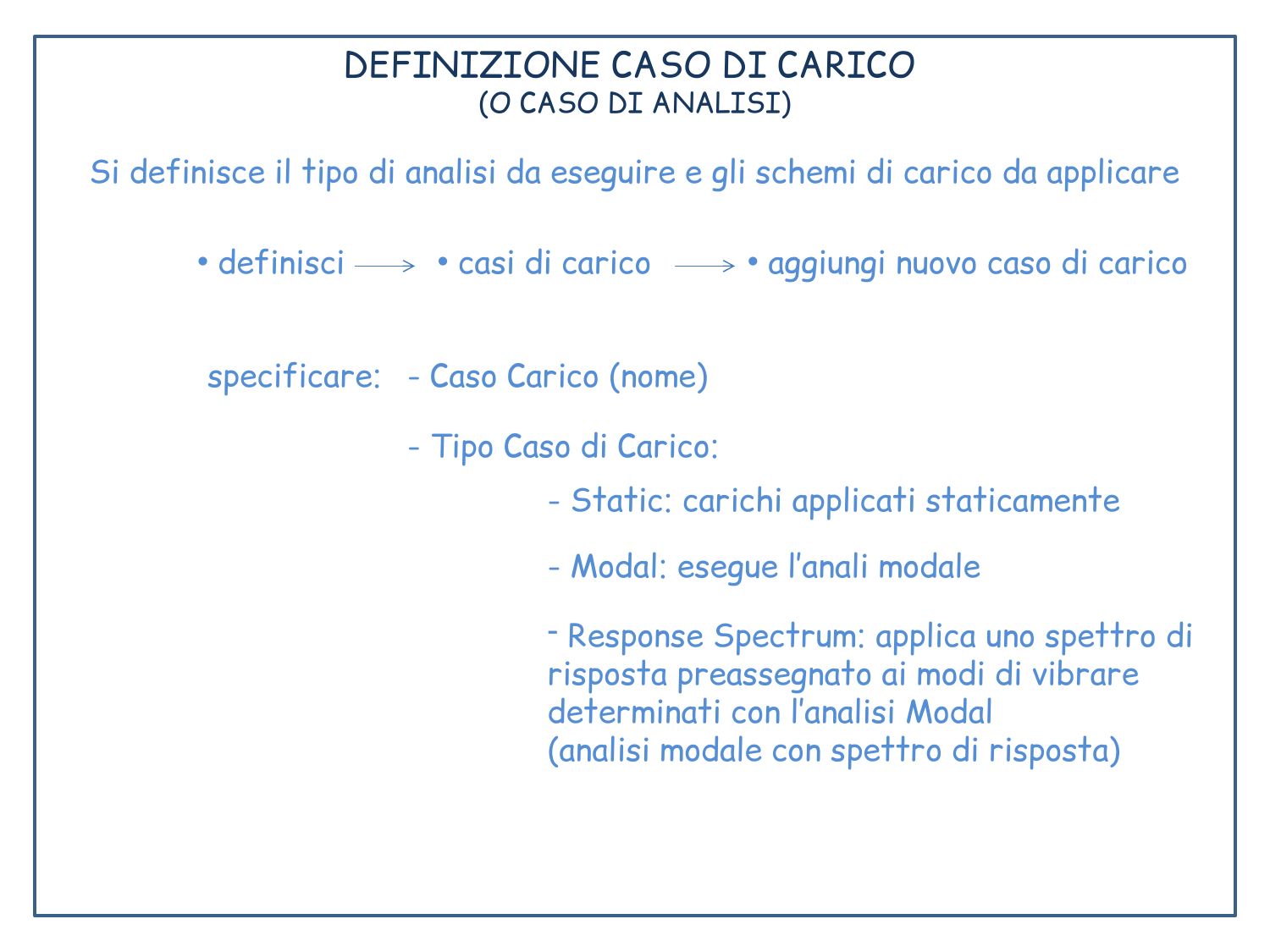

DEFINIZIONE CASO DI CARICO
(O CASO DI ANALISI)
Si definisce il tipo di analisi da eseguire e gli schemi di carico da applicare
 definisci
 casi di carico
 aggiungi nuovo caso di carico
specificare:
- Caso Carico (nome)
- Tipo Caso di Carico:
- Static: carichi applicati staticamente
- Modal: esegue l’anali modale
 Response Spectrum: applica uno spettro di risposta preassegnato ai modi di vibrare determinati con l’analisi Modal
(analisi modale con spettro di risposta)